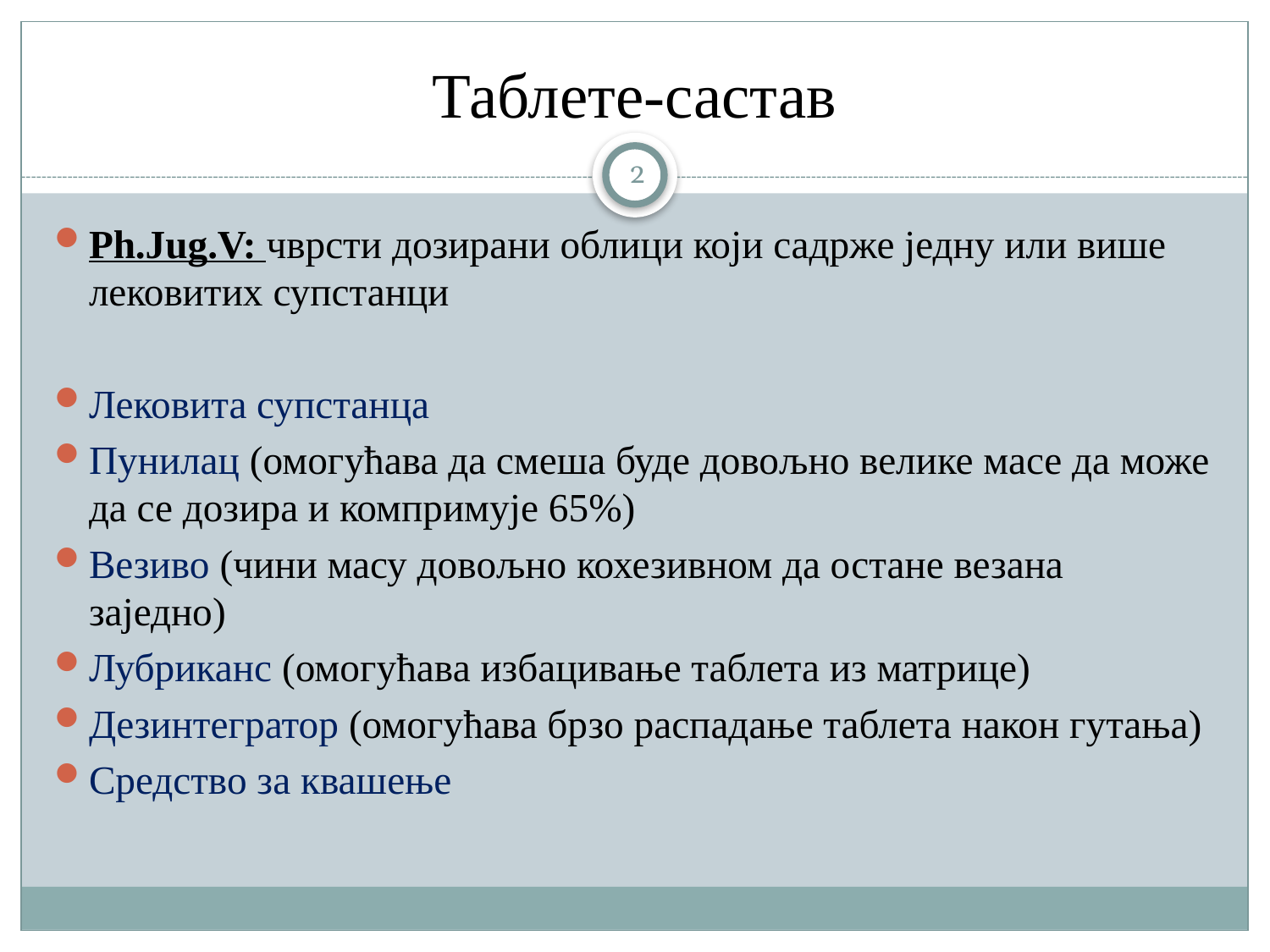

# Таблете-састав
2
Ph.Jug.V: чврсти дозирани облици који садрже једну или више лековитих супстанци

Лековита супстанца
Пунилац (омогућава да смеша буде довољно велике масе да може да се дозира и компримује 65%)
Везиво (чини масу довољно кохезивном да остане везана заједно)
Лубриканс (омогућава избацивање таблета из матрице)
Дезинтегратор (омогућава брзо распадање таблета након гутања)
Средство за квашење